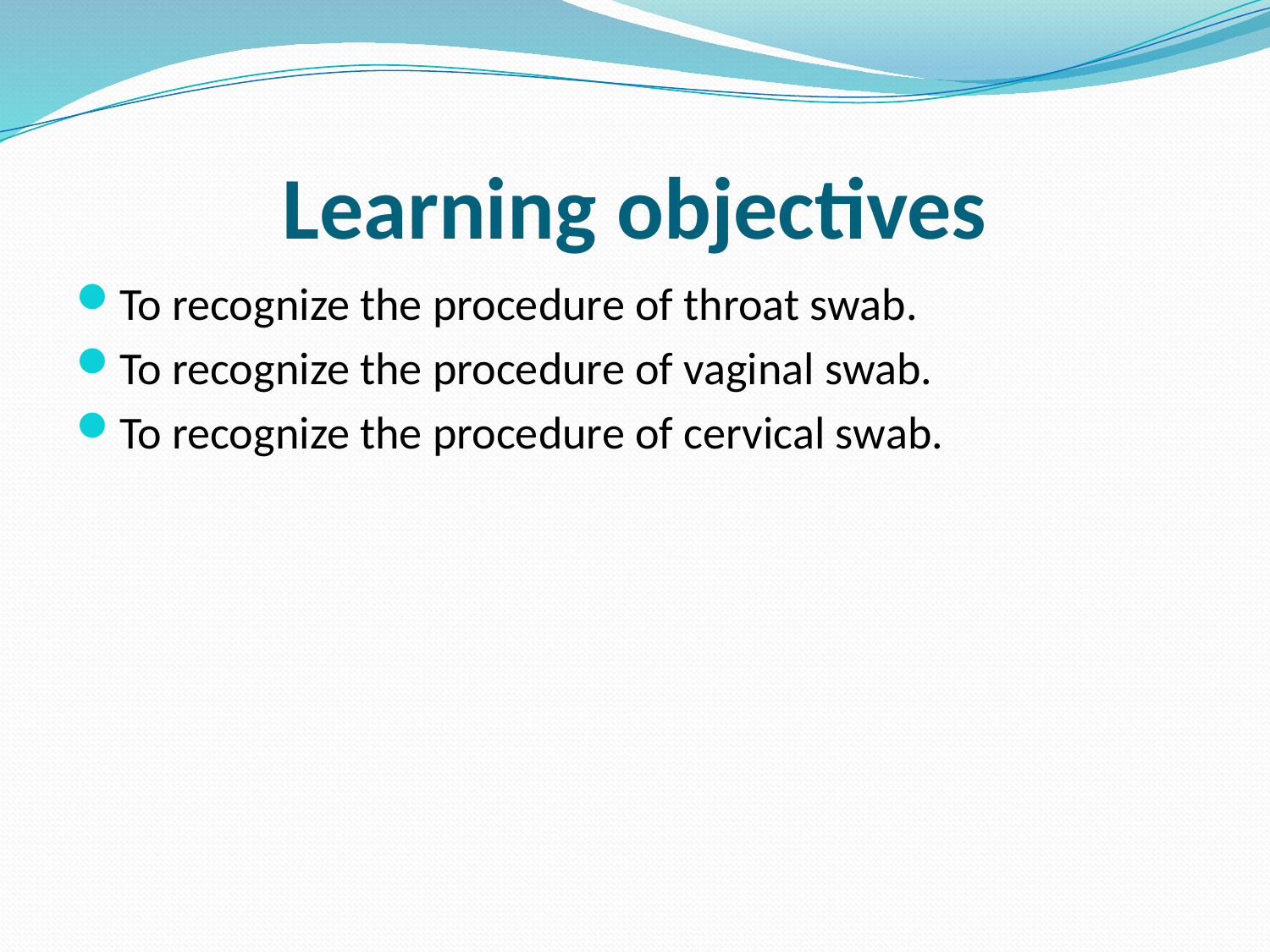

# Learning objectives
To recognize the procedure of throat swab.
To recognize the procedure of vaginal swab.
To recognize the procedure of cervical swab.